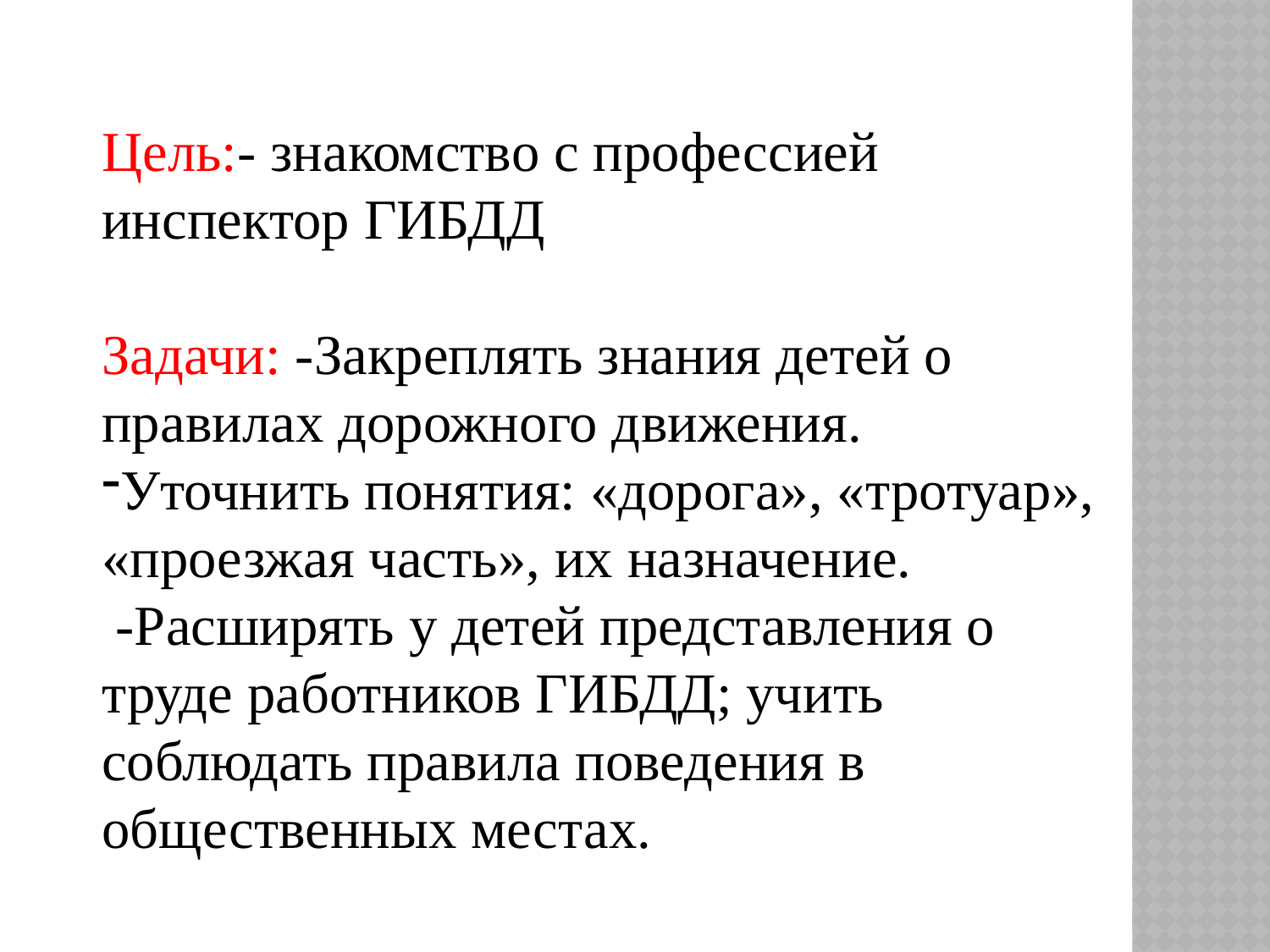

Цель:- знакомство с профессией инспектор ГИБДД

Задачи: -Закреплять знания детей о правилах дорожного движения.
Уточнить понятия: «дорога», «тротуар», «проезжая часть», их назначение.
 -Расширять у детей представления о труде работников ГИБДД; учить соблюдать правила поведения в общественных местах.